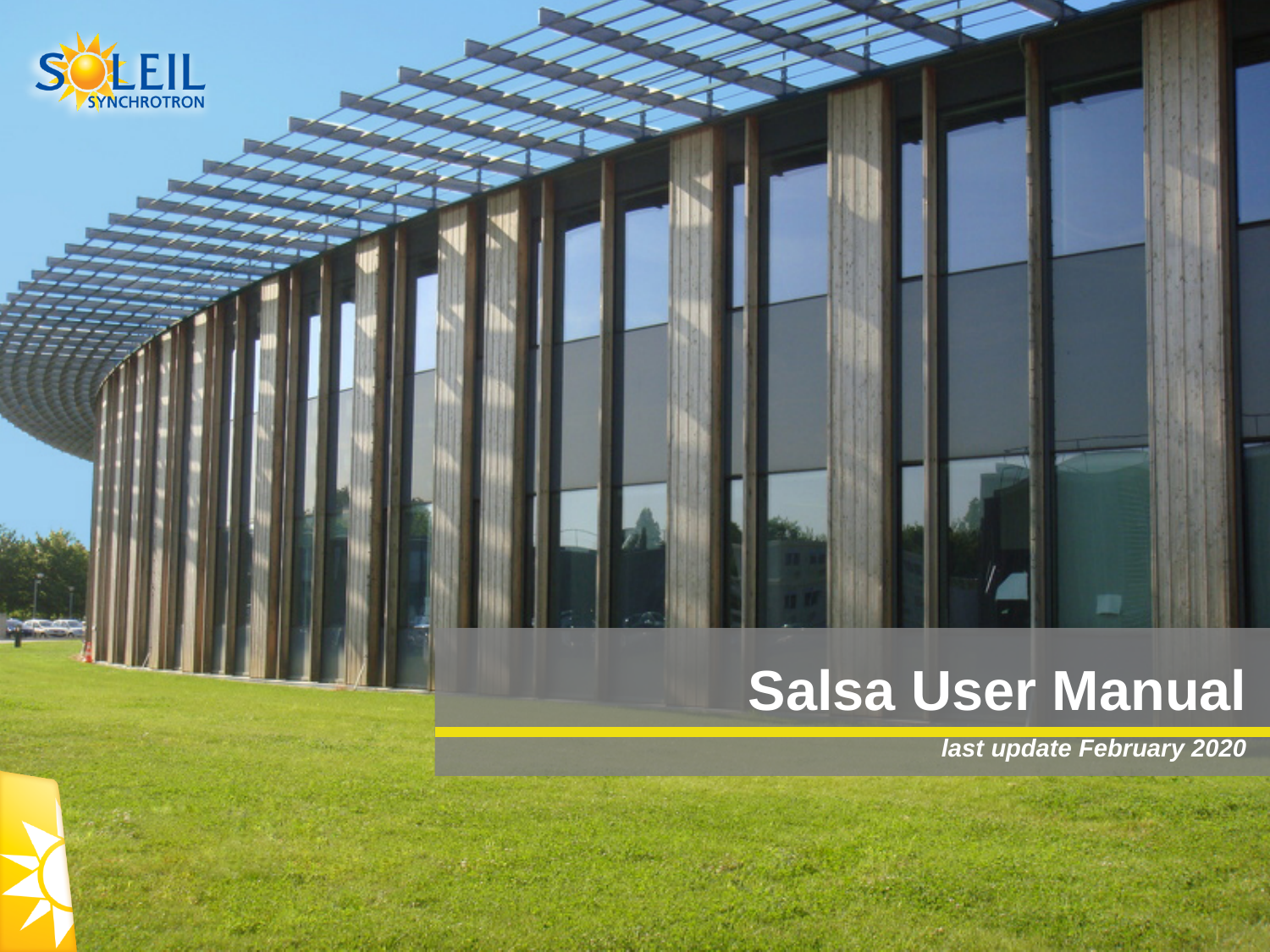

# Salsa User Manual last update February 2020